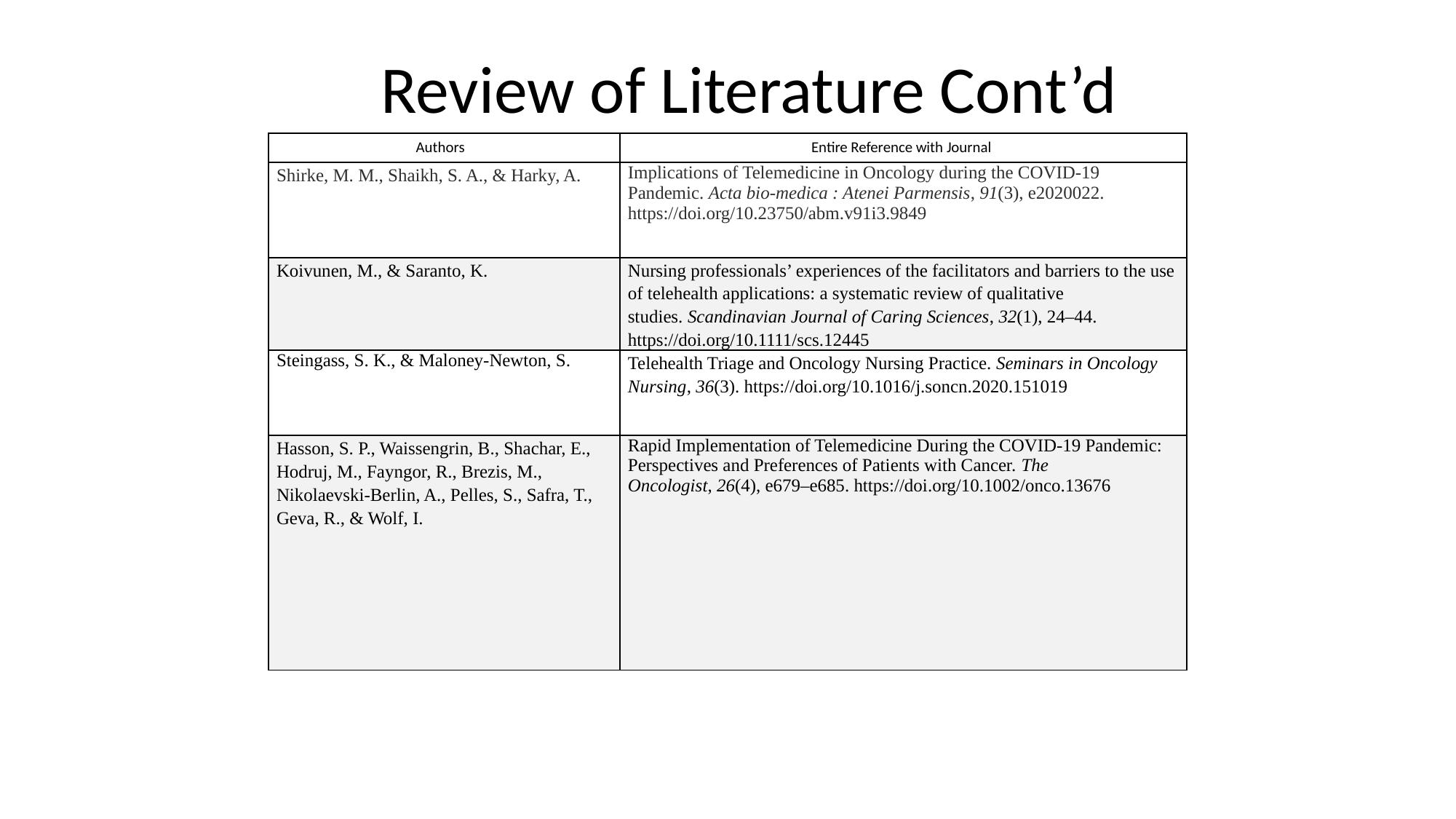

Review of Literature Cont’d
| Authors | Entire Reference with Journal |
| --- | --- |
| Shirke, M. M., Shaikh, S. A., & Harky, A. | Implications of Telemedicine in Oncology during the COVID-19 Pandemic. Acta bio-medica : Atenei Parmensis, 91(3), e2020022. https://doi.org/10.23750/abm.v91i3.9849 |
| Koivunen, M., & Saranto, K. | Nursing professionals’ experiences of the facilitators and barriers to the use of telehealth applications: a systematic review of qualitative studies. Scandinavian Journal of Caring Sciences, 32(1), 24–44. https://doi.org/10.1111/scs.12445 |
| Steingass, S. K., & Maloney-Newton, S. | Telehealth Triage and Oncology Nursing Practice. Seminars in Oncology Nursing, 36(3). https://doi.org/10.1016/j.soncn.2020.151019 |
| Hasson, S. P., Waissengrin, B., Shachar, E., Hodruj, M., Fayngor, R., Brezis, M., Nikolaevski-Berlin, A., Pelles, S., Safra, T., Geva, R., & Wolf, I. | Rapid Implementation of Telemedicine During the COVID-19 Pandemic: Perspectives and Preferences of Patients with Cancer. The Oncologist, 26(4), e679–e685. https://doi.org/10.1002/onco.13676 |